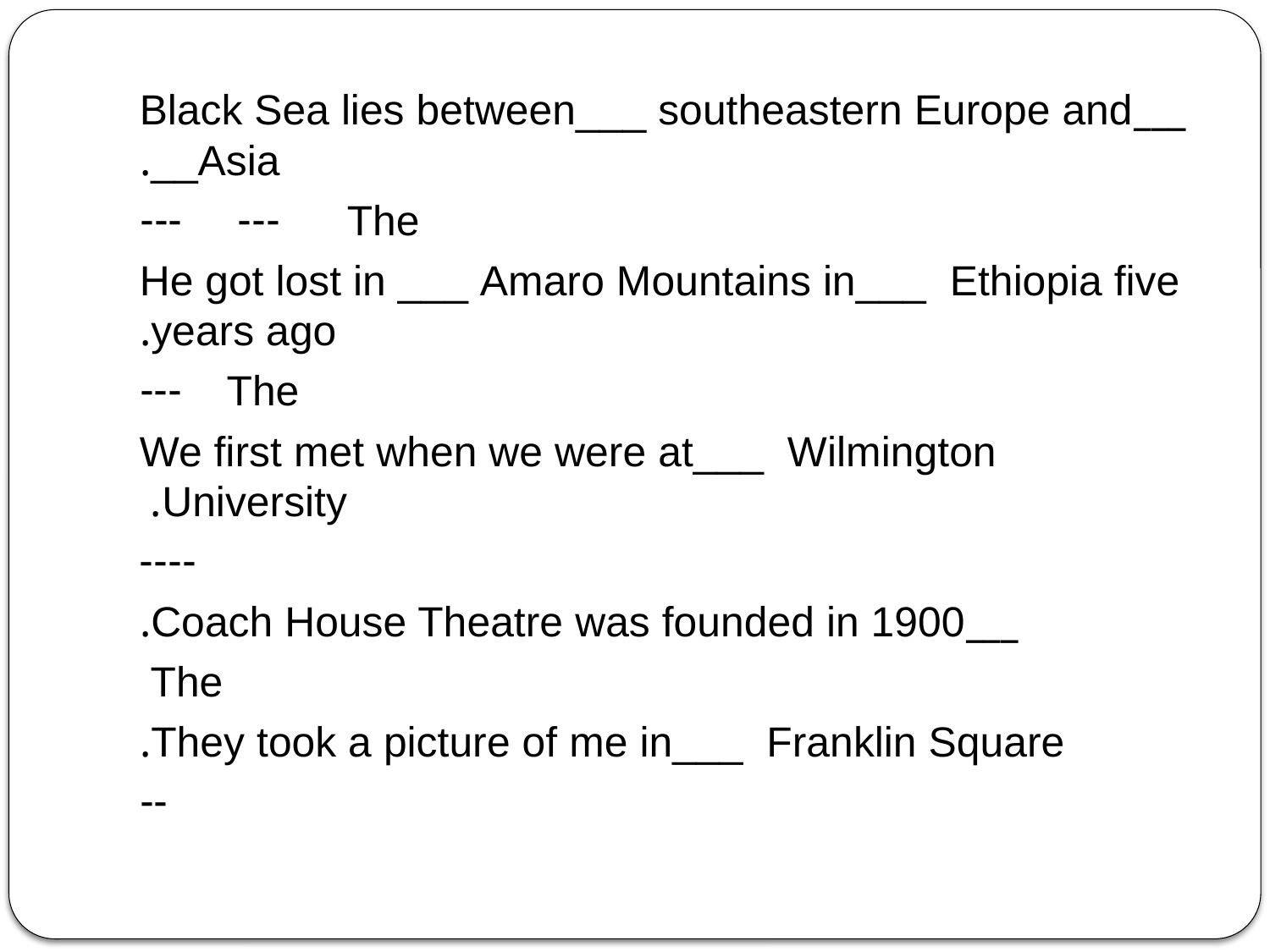

___Black Sea lies between___ southeastern Europe and __Asia.
The      ---     ---
He got lost in ___ Amaro Mountains in___  Ethiopia five years ago.
The    ---
We first met when we were at___  Wilmington University.
----
 ___Coach House Theatre was founded in 1900.
The
They took a picture of me in___  Franklin Square.
--